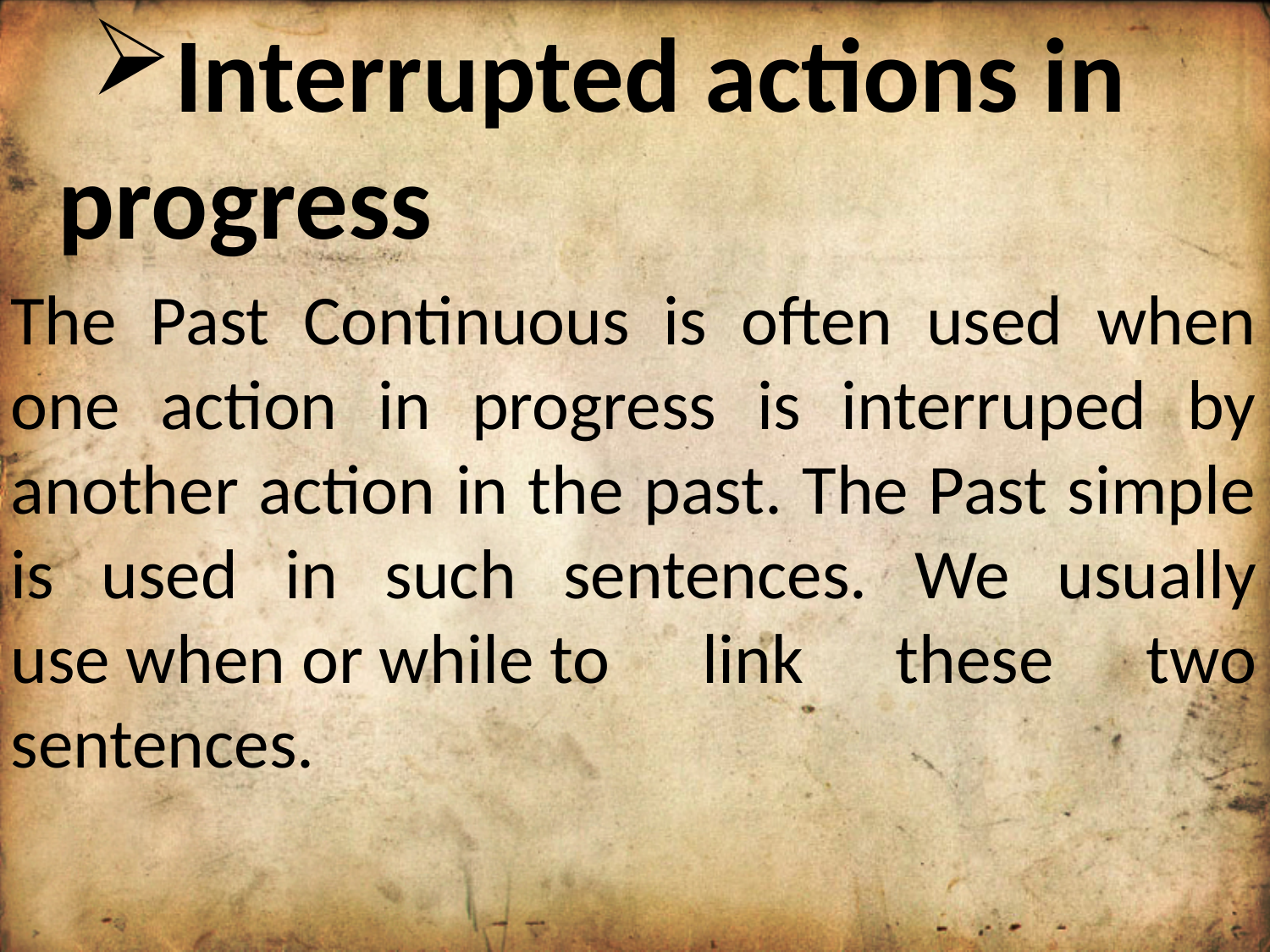

Interrupted actions in progress
The Past Continuous is often used when one action in progress is interruped by another action in the past. The Past simple is used in such sentences. We usually use when or while to link these two sentences.